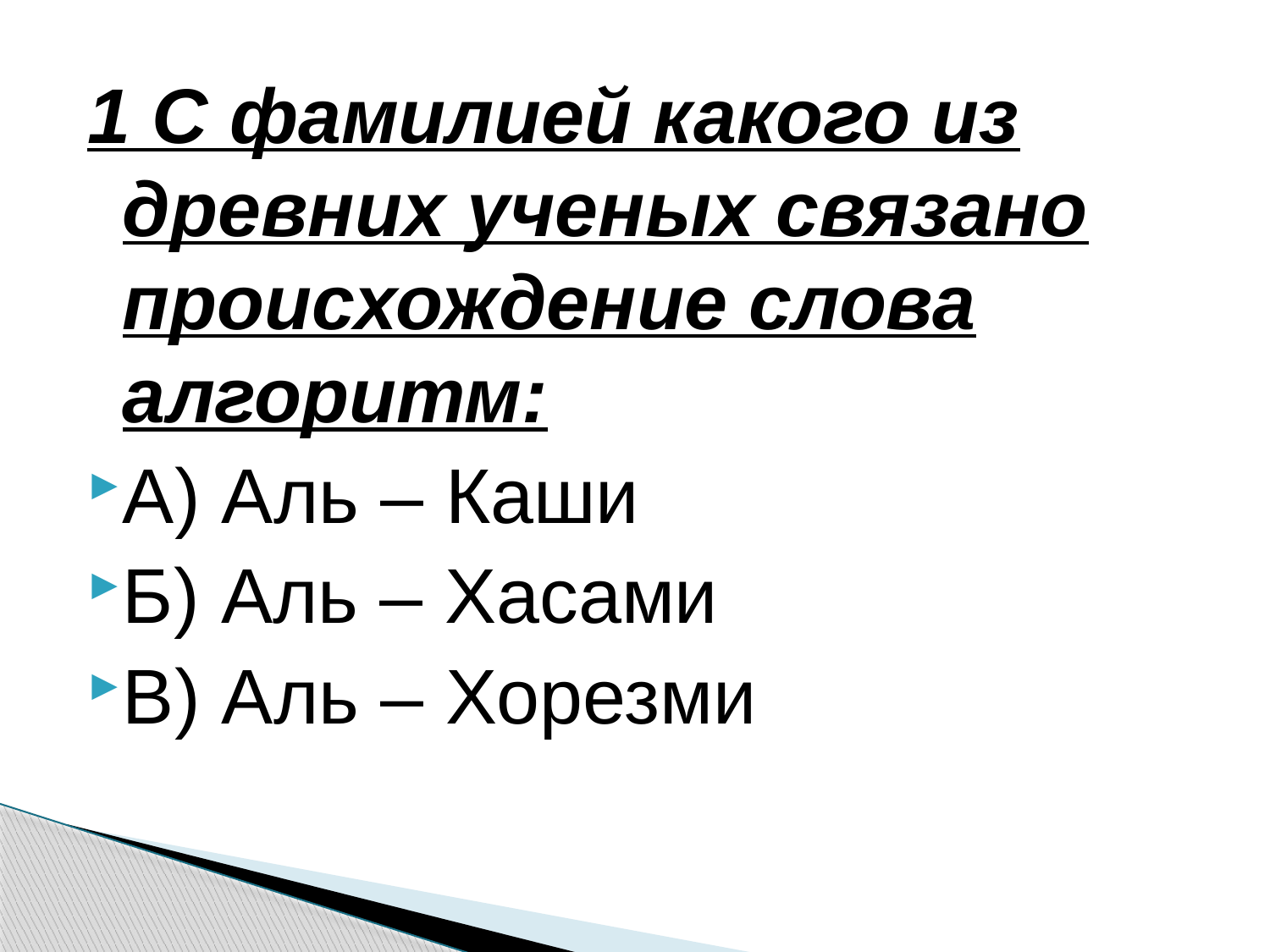

1 С фамилией какого из древних ученых связано происхождение слова алгоритм:
А) Аль – Каши
Б) Аль – Хасами
В) Аль – Хорезми